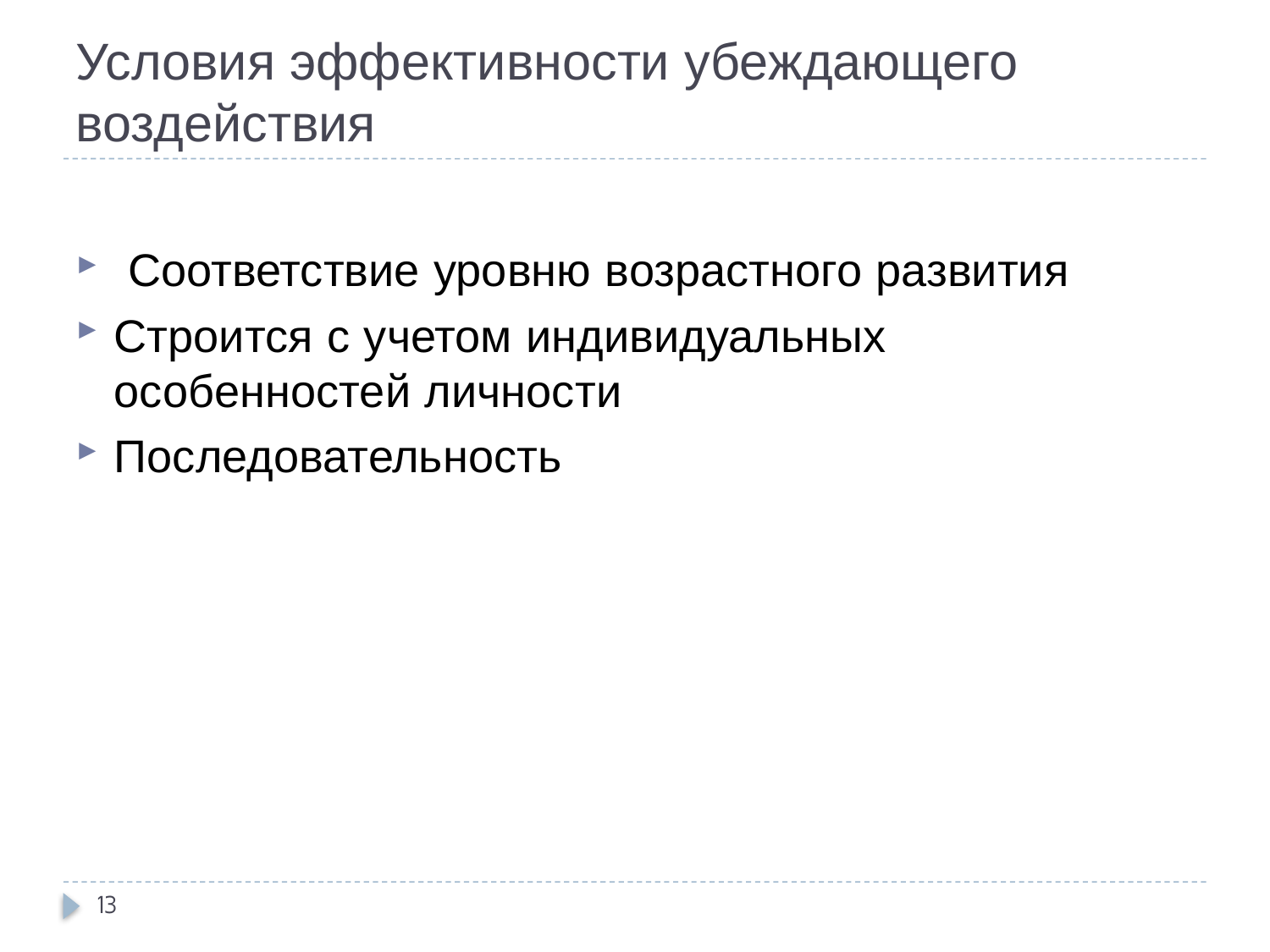

# Условия эффективности убеждающего воздействия

 Соответствие уровню возрастного развития
Строится с учетом индивидуальных особенностей личности
Последовательность
13